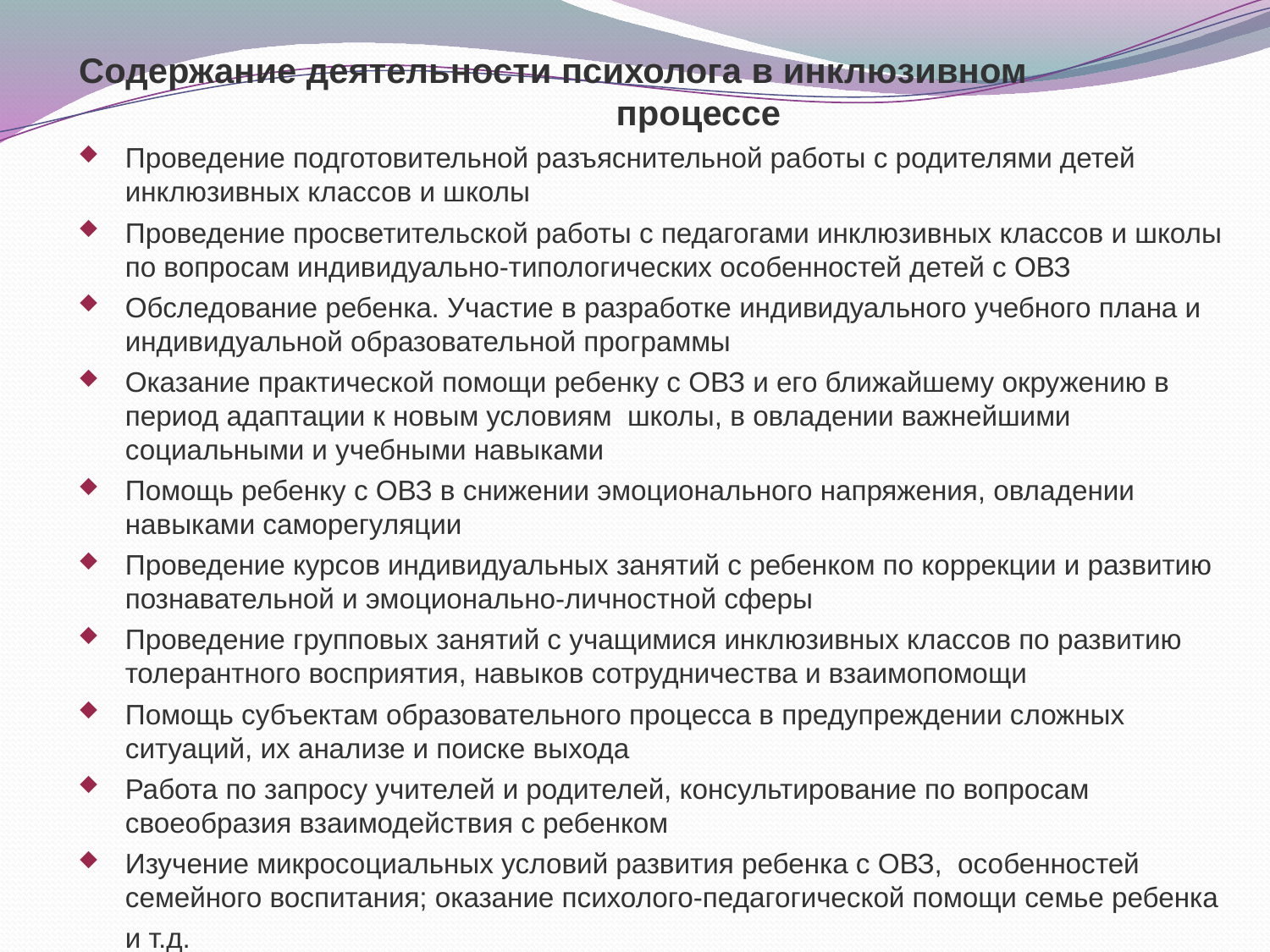

Содержание деятельности психолога в инклюзивном                          процессе
Проведение подготовительной разъяснительной работы с родителями детей инклюзивных классов и школы
Проведение просветительской работы с педагогами инклюзивных классов и школы по вопросам индивидуально-типологических особенностей детей с ОВЗ
Обследование ребенка. Участие в разработке индивидуального учебного плана и индивидуальной образовательной программы
Оказание практической помощи ребенку с ОВЗ и его ближайшему окружению в период адаптации к новым условиям  школы, в овладении важнейшими социальными и учебными навыками
Помощь ребенку с ОВЗ в снижении эмоционального напряжения, овладении навыками саморегуляции
Проведение курсов индивидуальных занятий с ребенком по коррекции и развитию познавательной и эмоционально-личностной сферы
Проведение групповых занятий с учащимися инклюзивных классов по развитию толерантного восприятия, навыков сотрудничества и взаимопомощи
Помощь субъектам образовательного процесса в предупреждении сложных ситуаций, их анализе и поиске выхода
Работа по запросу учителей и родителей, консультирование по вопросам своеобразия взаимодействия с ребенком
Изучение микросоциальных условий развития ребенка с ОВЗ,  особенностей семейного воспитания; оказание психолого-педагогической помощи семье ребенка
      и т.д.